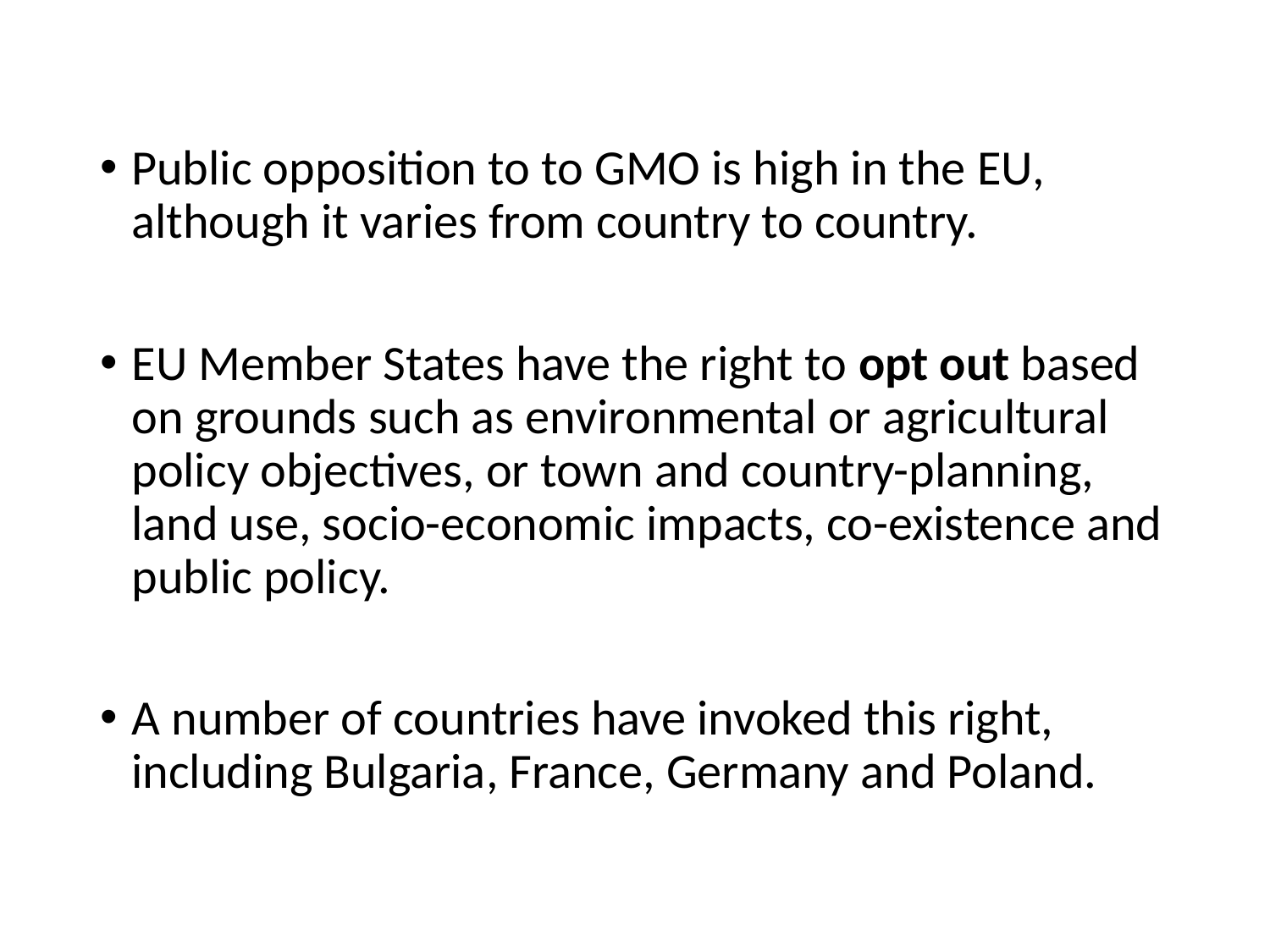

Public opposition to to GMO is high in the EU, although it varies from country to country.

EU Member States have the right to opt out based on grounds such as environmental or agricultural policy objectives, or town and country-planning, land use, socio-economic impacts, co-existence and public policy.

A number of countries have invoked this right, including Bulgaria, France, Germany and Poland.